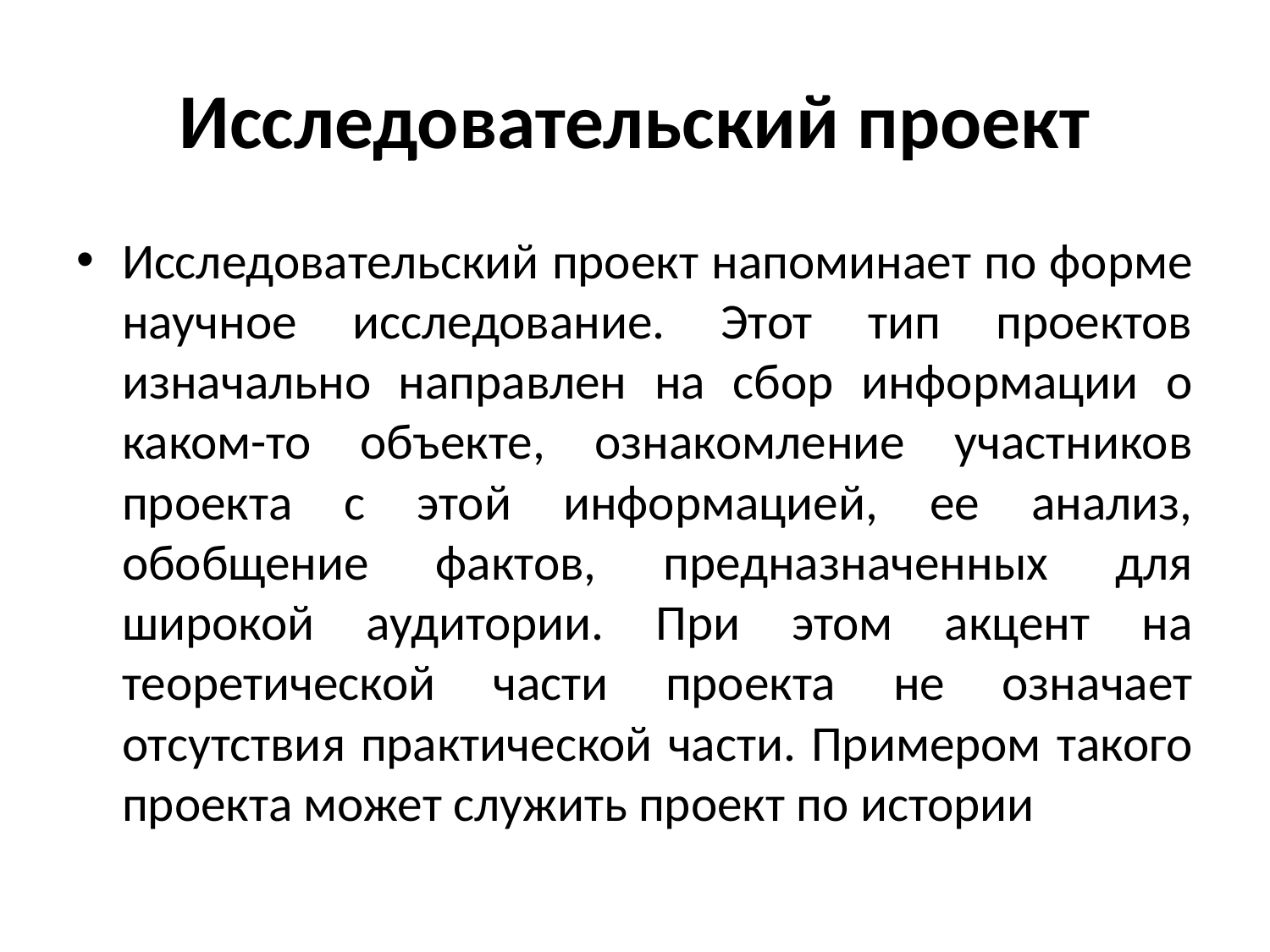

# Исследовательский проект
Исследовательский проект напоминает по форме научное исследование. Этот тип проектов изначально направлен на сбор информации о каком-то объекте, ознакомление участников проекта с этой информацией, ее анализ, обобщение фактов, предназначенных для широкой аудитории. При этом акцент на теоретической части проекта не означает отсутствия практической части. Примером такого проекта может служить проект по истории